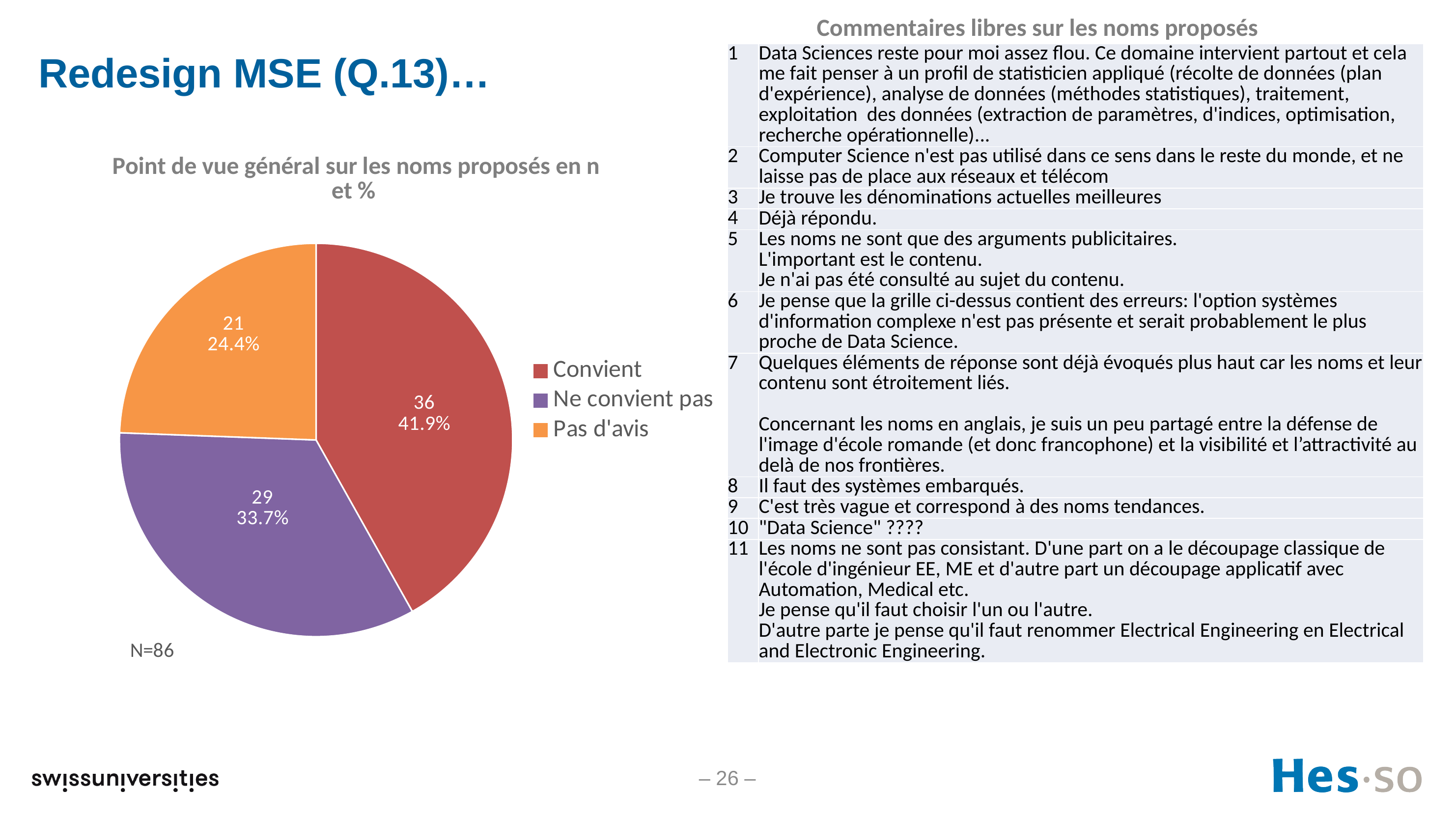

Commentaires libres sur les noms proposés
# Redesign MSE (Q.13)…
| 1 | Data Sciences reste pour moi assez flou. Ce domaine intervient partout et cela me fait penser à un profil de statisticien appliqué (récolte de données (plan d'expérience), analyse de données (méthodes statistiques), traitement, exploitation des données (extraction de paramètres, d'indices, optimisation, recherche opérationnelle)... |
| --- | --- |
| 2 | Computer Science n'est pas utilisé dans ce sens dans le reste du monde, et ne laisse pas de place aux réseaux et télécom |
| 3 | Je trouve les dénominations actuelles meilleures |
| 4 | Déjà répondu. |
| 5 | Les noms ne sont que des arguments publicitaires. L'important est le contenu. Je n'ai pas été consulté au sujet du contenu. |
| 6 | Je pense que la grille ci-dessus contient des erreurs: l'option systèmes d'information complexe n'est pas présente et serait probablement le plus proche de Data Science. |
| 7 | Quelques éléments de réponse sont déjà évoqués plus haut car les noms et leur contenu sont étroitement liés. Concernant les noms en anglais, je suis un peu partagé entre la défense de l'image d'école romande (et donc francophone) et la visibilité et l’attractivité au delà de nos frontières. |
| 8 | Il faut des systèmes embarqués. |
| 9 | C'est très vague et correspond à des noms tendances. |
| 10 | "Data Science" ???? |
| 11 | Les noms ne sont pas consistant. D'une part on a le découpage classique de l'école d'ingénieur EE, ME et d'autre part un découpage applicatif avec Automation, Medical etc. Je pense qu'il faut choisir l'un ou l'autre. D'autre parte je pense qu'il faut renommer Electrical Engineering en Electrical and Electronic Engineering. |

### Chart: Point de vue général sur les noms proposés en n et %

| Category |  |
|---|---|
| Convient  | 36.0 |
| Ne convient pas  | 29.0 |
| Pas d'avis  | 21.0 |